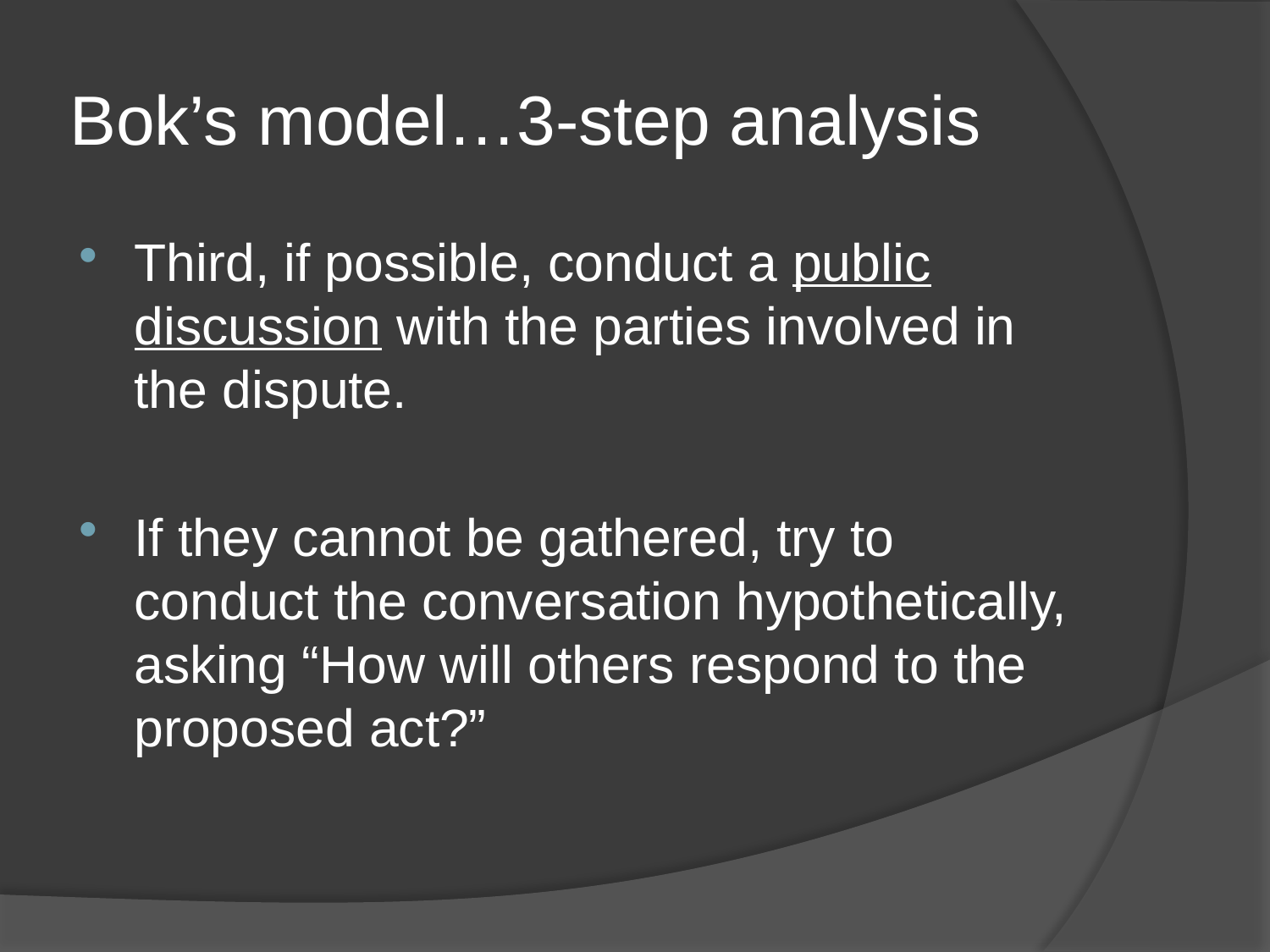

# Bok’s model…3-step analysis
Third, if possible, conduct a public discussion with the parties involved in the dispute.

If they cannot be gathered, try to conduct the conversation hypothetically, asking “How will others respond to the proposed act?”